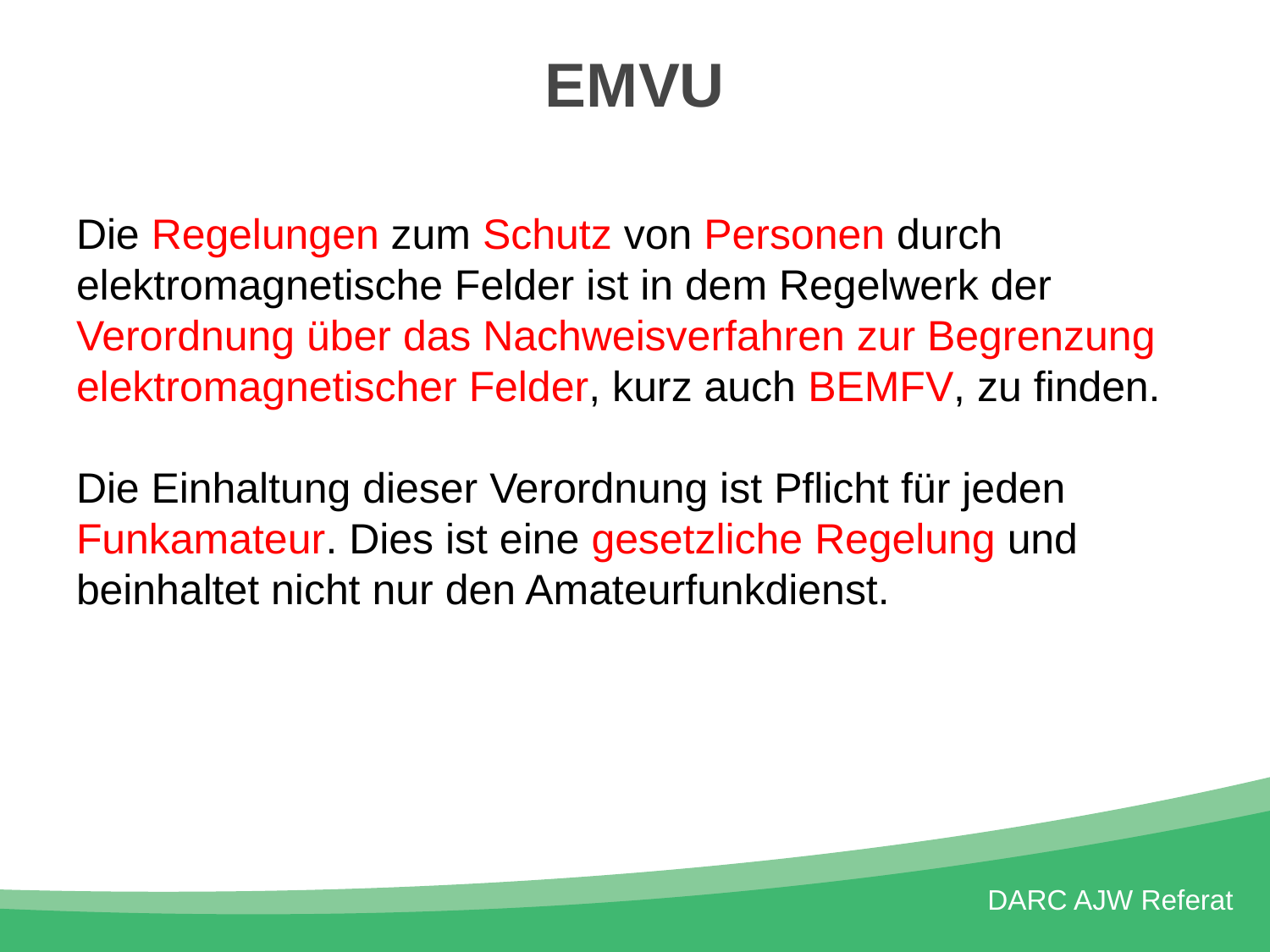

# EMVU
Die Regelungen zum Schutz von Personen durch elektromagnetische Felder ist in dem Regelwerk der Verordnung über das Nachweisverfahren zur Begrenzung elektromagnetischer Felder, kurz auch BEMFV, zu finden.
Die Einhaltung dieser Verordnung ist Pflicht für jeden Funkamateur. Dies ist eine gesetzliche Regelung und beinhaltet nicht nur den Amateurfunkdienst.